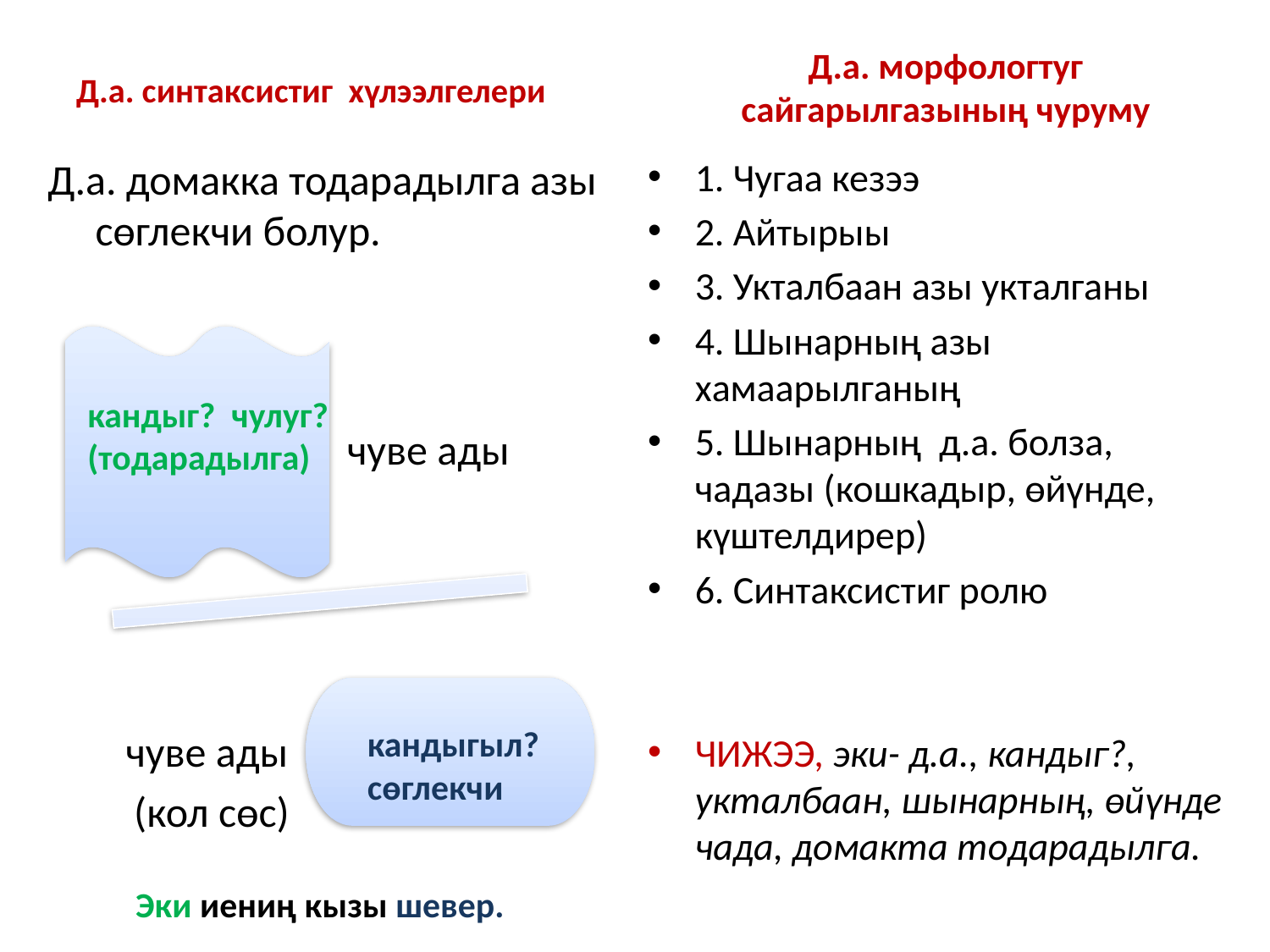

Д.а. морфологтуг сайгарылгазының чуруму
Д.а. синтаксистиг  хүлээлгелери
Д.а. домакка тодарадылга азы сөглекчи болур.

1. Чугаа кезээ
2. Айтырыы
3. Укталбаан азы укталганы
4. Шынарның азы хамаарылганың
5. Шынарның  д.а. болза, чадазы (кошкадыр, өйүнде, күштелдирер)
6. Синтаксистиг ролю

ЧИЖЭЭ, эки- д.а., кандыг?, укталбаан, шынарның, өйүнде чада, домакта тодарадылга.

чуве ады
чуве ады
(кол сөс)
кандыг?  чулуг? (тодарадылга)
кандыгыл? сөглекчи
Эки иениң кызы шевер.